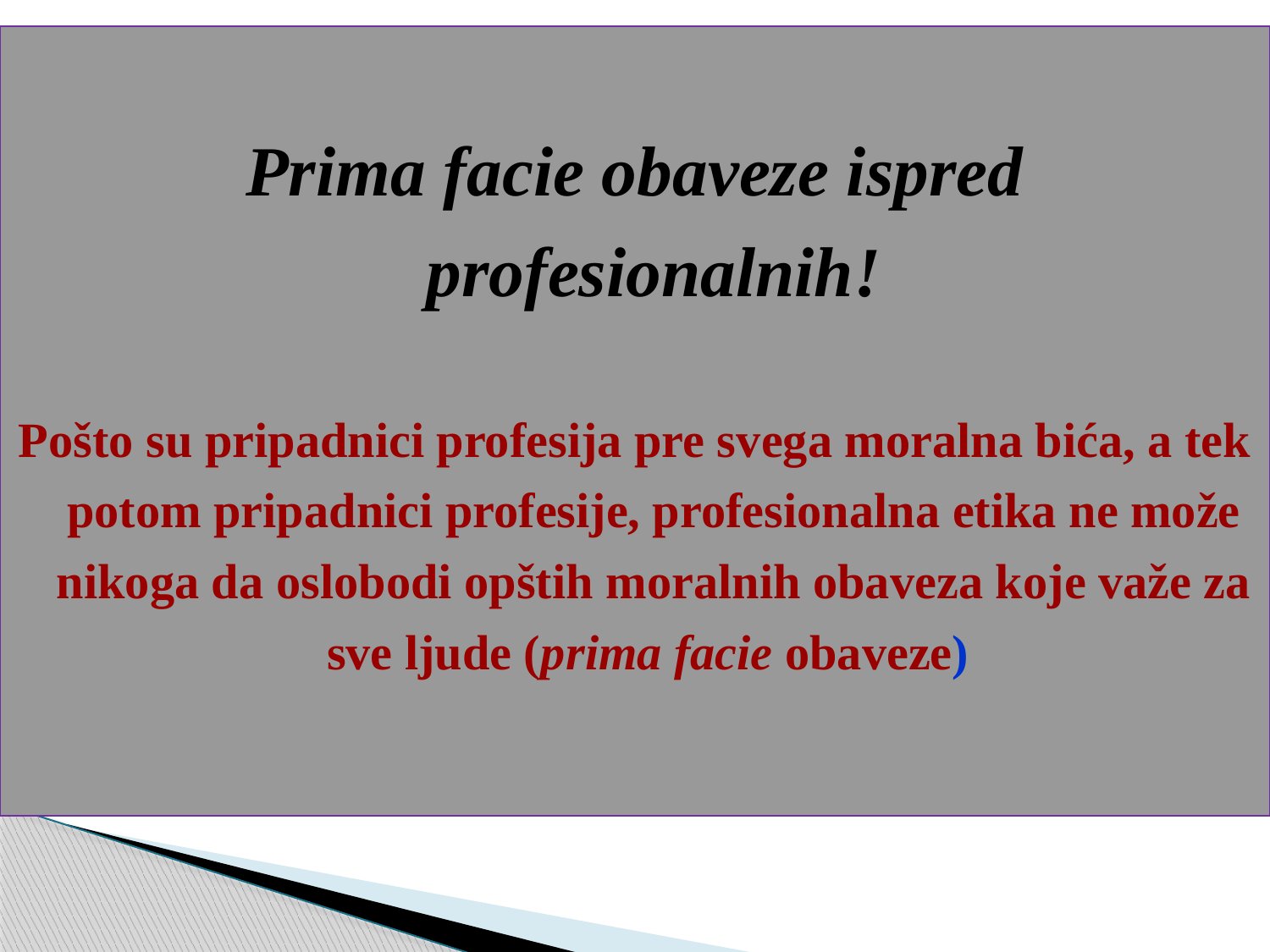

Prima facie obaveze ispred profesionalnih!

Pošto su pripadnici profesija pre svega moralna bića, a tek potom pripadnici profesije, profesionalna etika ne može nikoga da oslobodi opštih moralnih obaveza koje važe za sve ljude (prima facie obaveze)